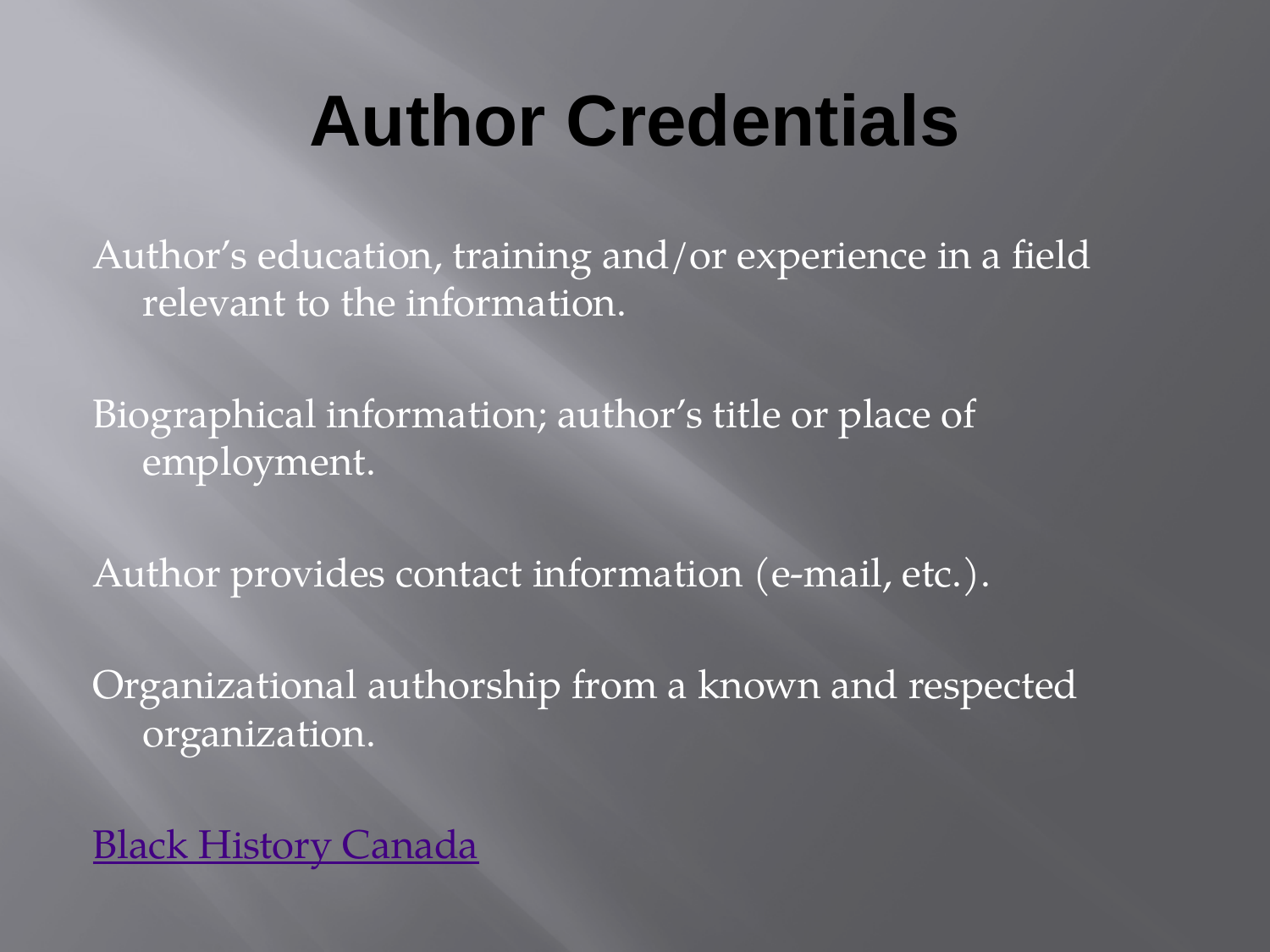

# Author Credentials
Author’s education, training and/or experience in a field relevant to the information.

Biographical information; author’s title or place of employment.

Author provides contact information (e-mail, etc.).

Organizational authorship from a known and respected organization.

Black History Canada